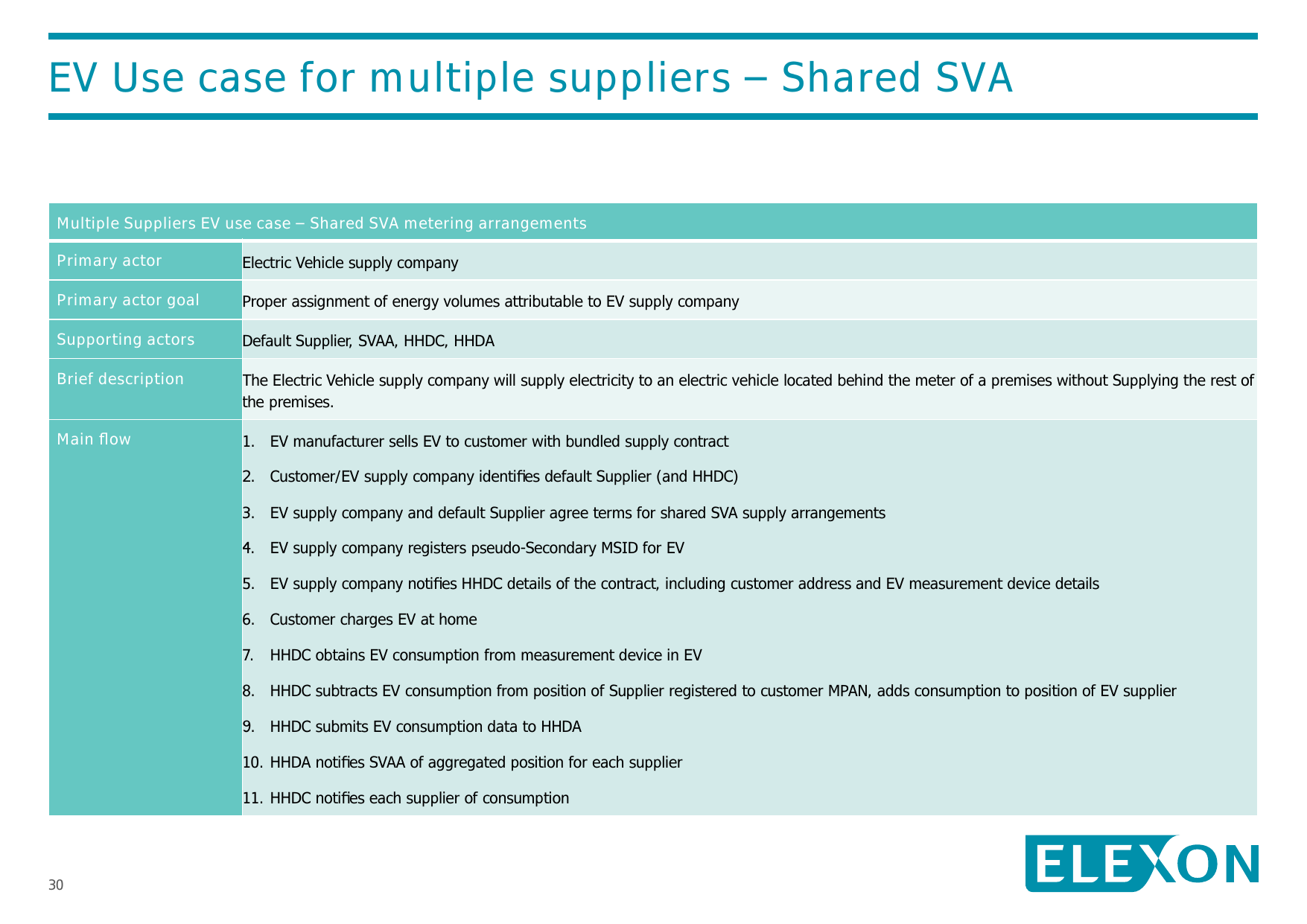

# EV Use case for multiple suppliers – Shared SVA

| Multiple Suppliers EV use case – Shared SVA metering arrangements |  |
| --- | --- |
| Primary actor | Electric Vehicle supply company |
| Primary actor goal | Proper assignment of energy volumes attributable to EV supply company |
| Supporting actors | Default Supplier, SVAA, HHDC, HHDA |
| Brief description | The Electric Vehicle supply company will supply electricity to an electric vehicle located behind the meter of a premises without Supplying the rest of the premises. |
| Main flow | EV manufacturer sells EV to customer with bundled supply contract Customer/EV supply company identifies default Supplier (and HHDC) EV supply company and default Supplier agree terms for shared SVA supply arrangements EV supply company registers pseudo-Secondary MSID for EV EV supply company notifies HHDC details of the contract, including customer address and EV measurement device details Customer charges EV at home HHDC obtains EV consumption from measurement device in EV HHDC subtracts EV consumption from position of Supplier registered to customer MPAN, adds consumption to position of EV supplier HHDC submits EV consumption data to HHDA HHDA notifies SVAA of aggregated position for each supplier HHDC notifies each supplier of consumption |
30